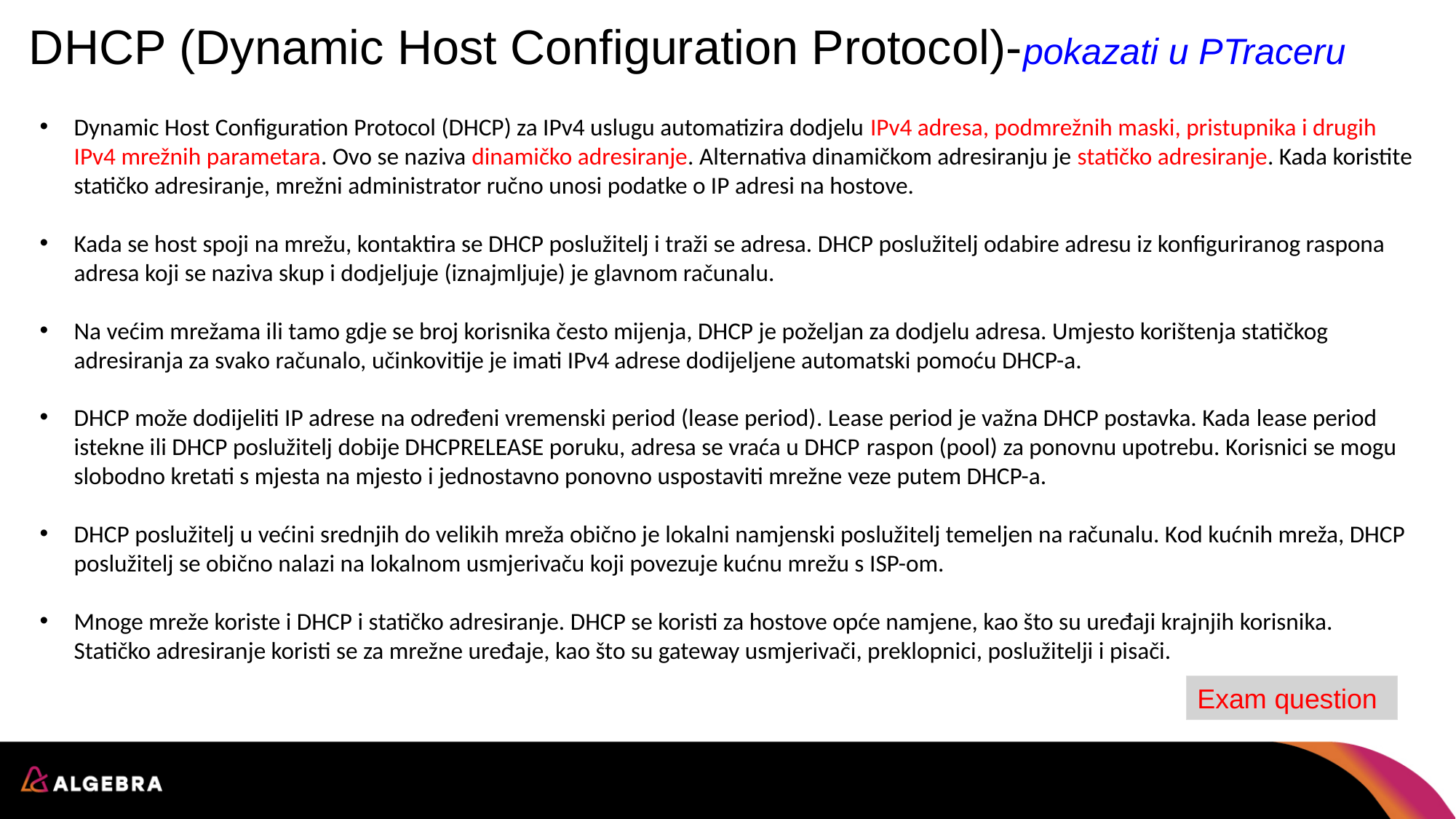

# DHCP (Dynamic Host Configuration Protocol)-pokazati u PTraceru
Dynamic Host Configuration Protocol (DHCP) za IPv4 uslugu automatizira dodjelu IPv4 adresa, podmrežnih maski, pristupnika i drugih IPv4 mrežnih parametara. Ovo se naziva dinamičko adresiranje. Alternativa dinamičkom adresiranju je statičko adresiranje. Kada koristite statičko adresiranje, mrežni administrator ručno unosi podatke o IP adresi na hostove.

Kada se host spoji na mrežu, kontaktira se DHCP poslužitelj i traži se adresa. DHCP poslužitelj odabire adresu iz konfiguriranog raspona adresa koji se naziva skup i dodjeljuje (iznajmljuje) je glavnom računalu.

Na većim mrežama ili tamo gdje se broj korisnika često mijenja, DHCP je poželjan za dodjelu adresa. Umjesto korištenja statičkog adresiranja za svako računalo, učinkovitije je imati IPv4 adrese dodijeljene automatski pomoću DHCP-a.

DHCP može dodijeliti IP adrese na određeni vremenski period (lease period). Lease period je važna DHCP postavka. Kada lease period istekne ili DHCP poslužitelj dobije DHCPRELEASE poruku, adresa se vraća u DHCP raspon (pool) za ponovnu upotrebu. Korisnici se mogu slobodno kretati s mjesta na mjesto i jednostavno ponovno uspostaviti mrežne veze putem DHCP-a.

DHCP poslužitelj u većini srednjih do velikih mreža obično je lokalni namjenski poslužitelj temeljen na računalu. Kod kućnih mreža, DHCP poslužitelj se obično nalazi na lokalnom usmjerivaču koji povezuje kućnu mrežu s ISP-om.

Mnoge mreže koriste i DHCP i statičko adresiranje. DHCP se koristi za hostove opće namjene, kao što su uređaji krajnjih korisnika. Statičko adresiranje koristi se za mrežne uređaje, kao što su gateway usmjerivači, preklopnici, poslužitelji i pisači.
Exam question